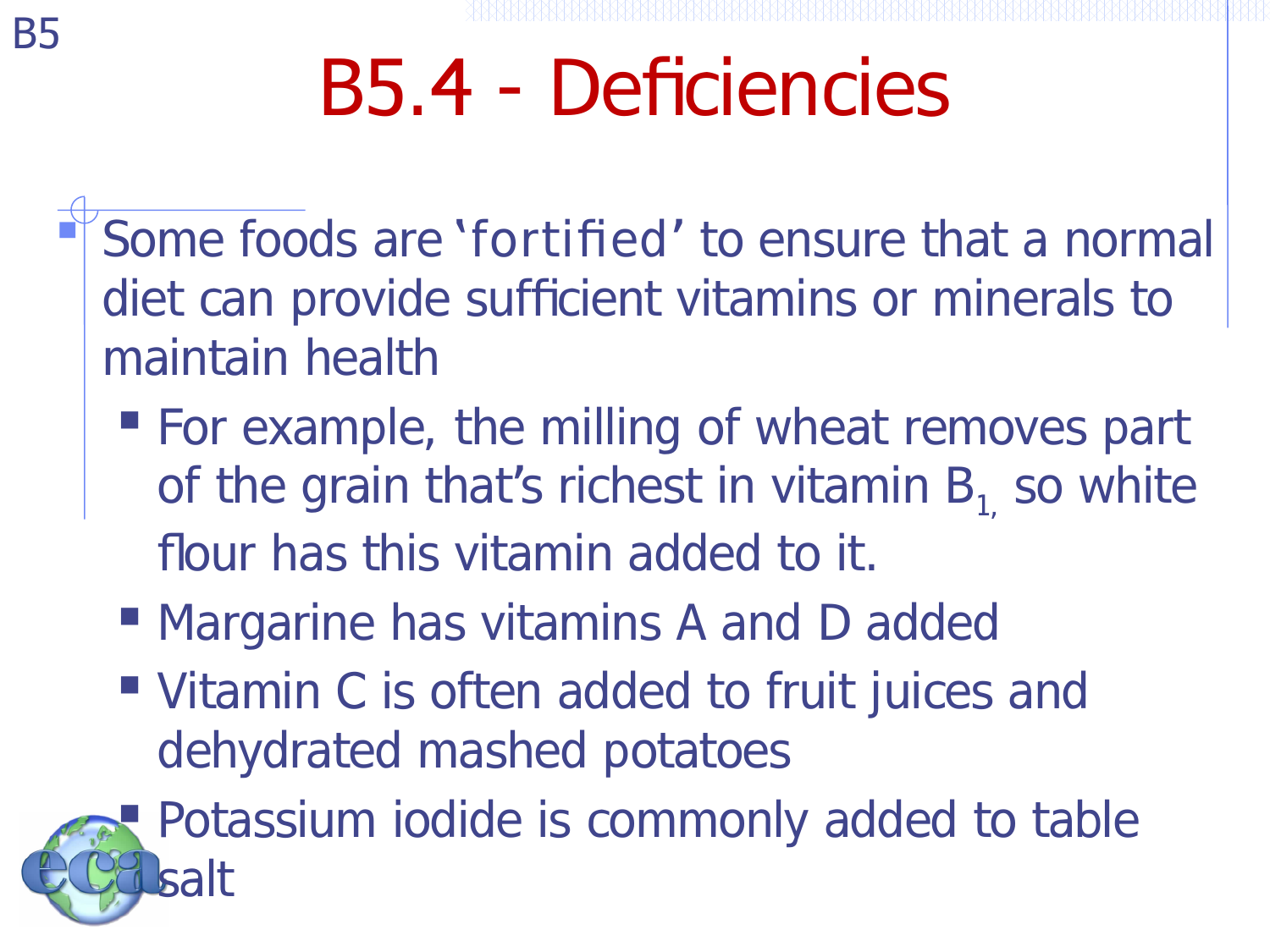

# B5.4 - Deficiencies
Some foods are ‘fortified’ to ensure that a normal diet can provide sufficient vitamins or minerals to maintain health
For example, the milling of wheat removes part of the grain that’s richest in vitamin B1, so white flour has this vitamin added to it.
Margarine has vitamins A and D added
Vitamin C is often added to fruit juices and dehydrated mashed potatoes
Potassium iodide is commonly added to table salt